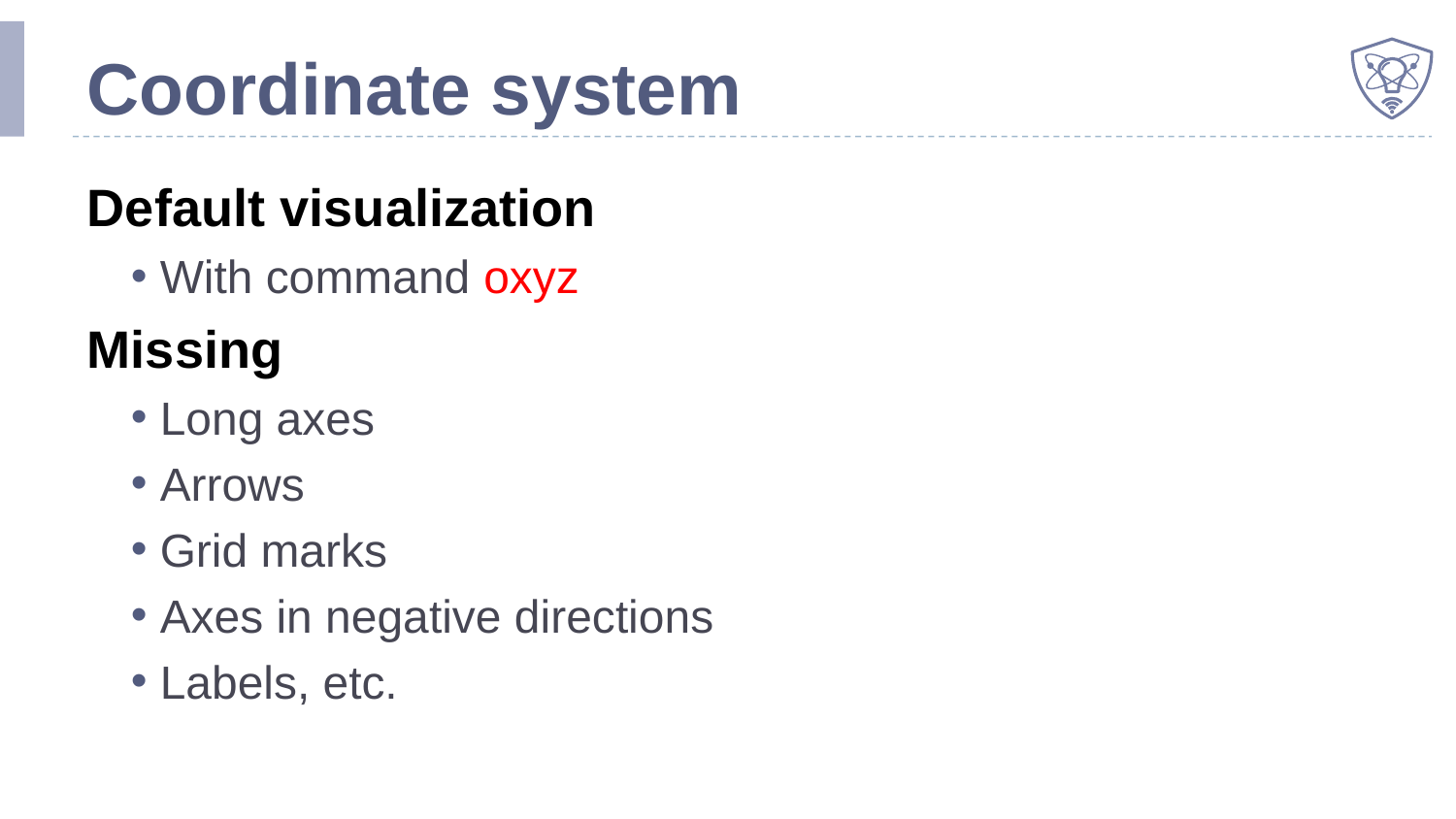

# Coordinate system
Default visualization
With command oxyz
Missing
Long axes
Arrows
Grid marks
Axes in negative directions
Labels, etc.